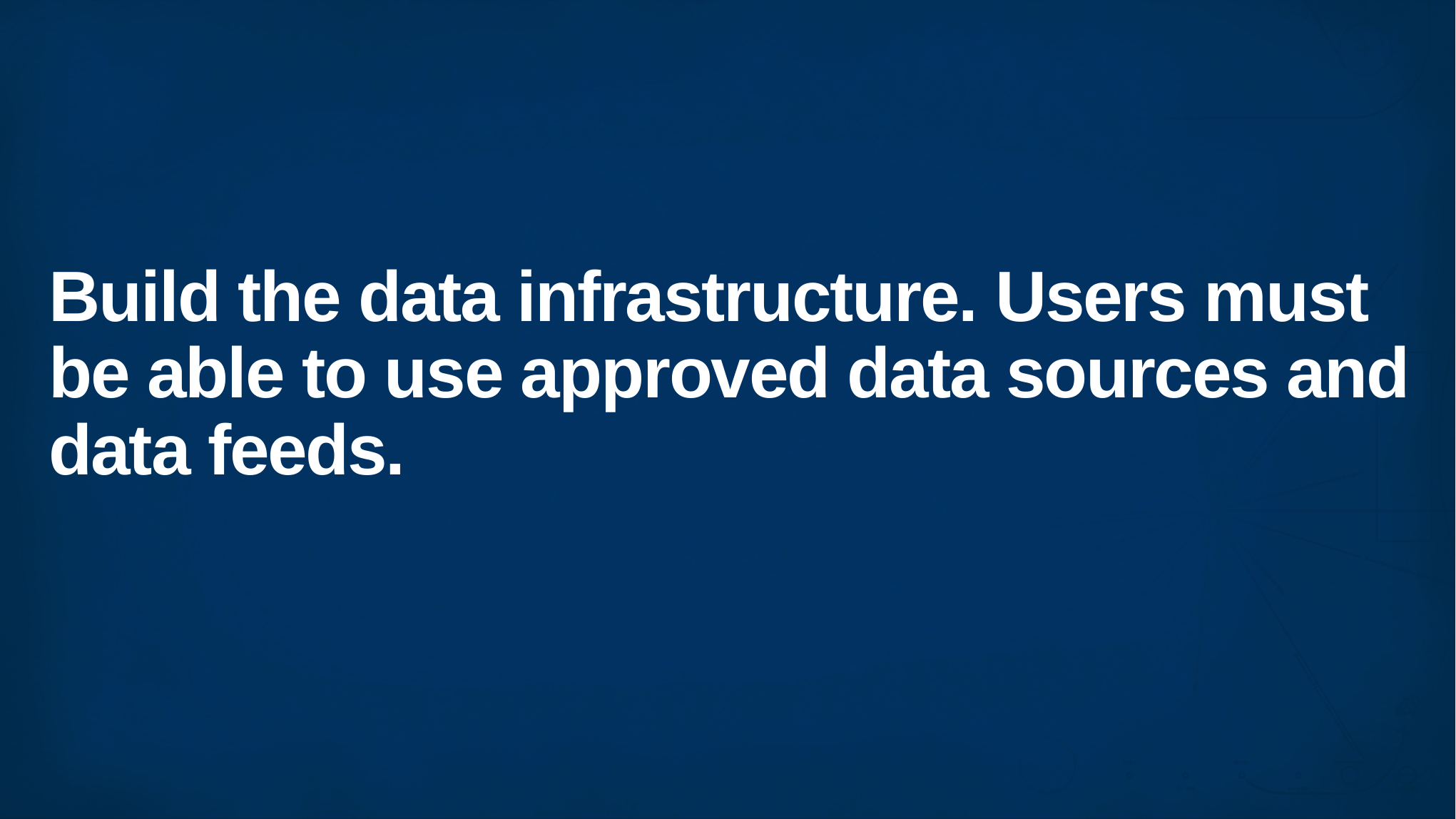

Build the data infrastructure. Users must be able to use approved data sources and data feeds.